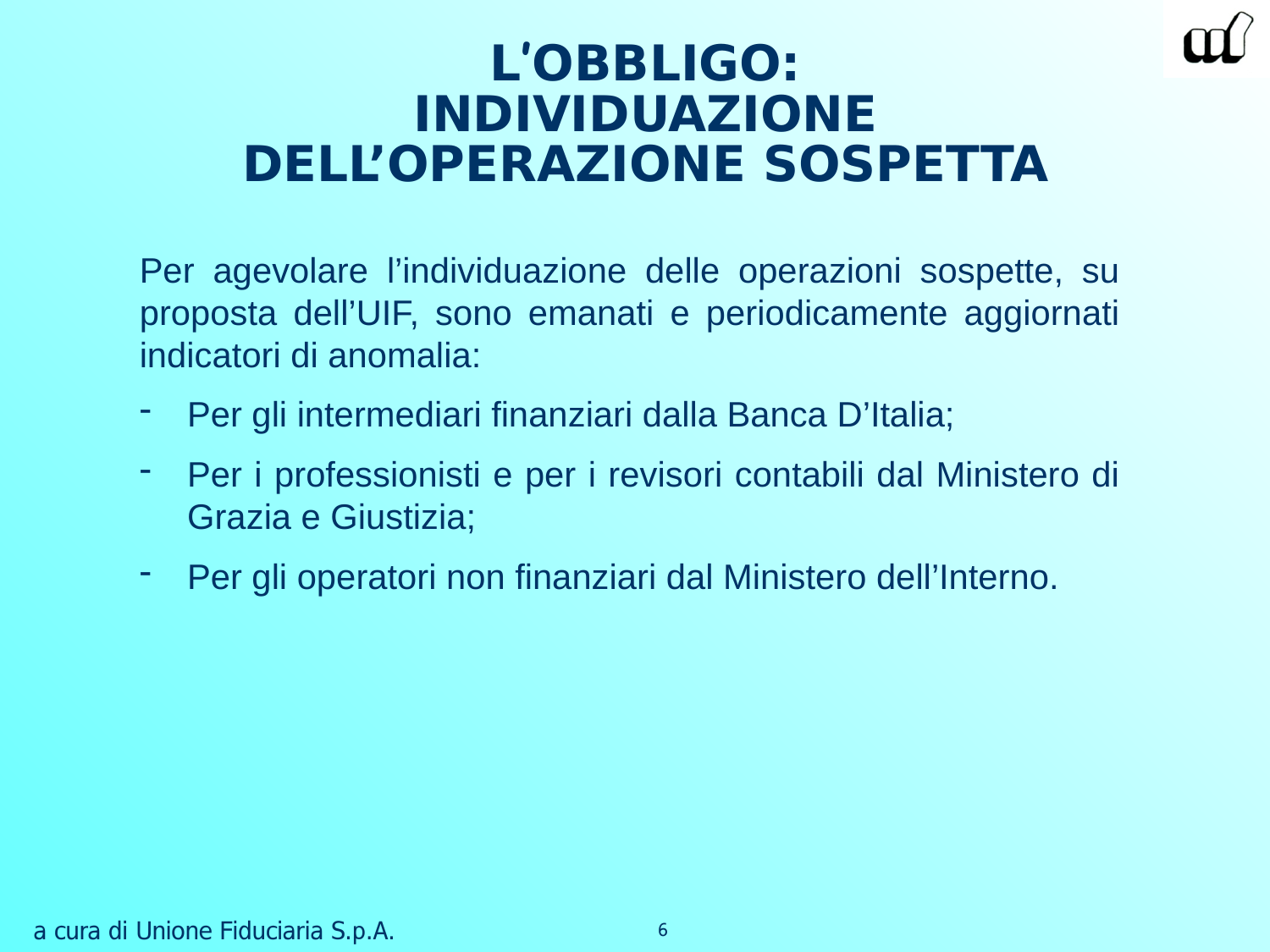

L’OBBLIGO:
INDIVIDUAZIONE DELL’OPERAZIONE SOSPETTA
Per agevolare l’individuazione delle operazioni sospette, su proposta dell’UIF, sono emanati e periodicamente aggiornati indicatori di anomalia:
Per gli intermediari finanziari dalla Banca D’Italia;
Per i professionisti e per i revisori contabili dal Ministero di Grazia e Giustizia;
Per gli operatori non finanziari dal Ministero dell’Interno.